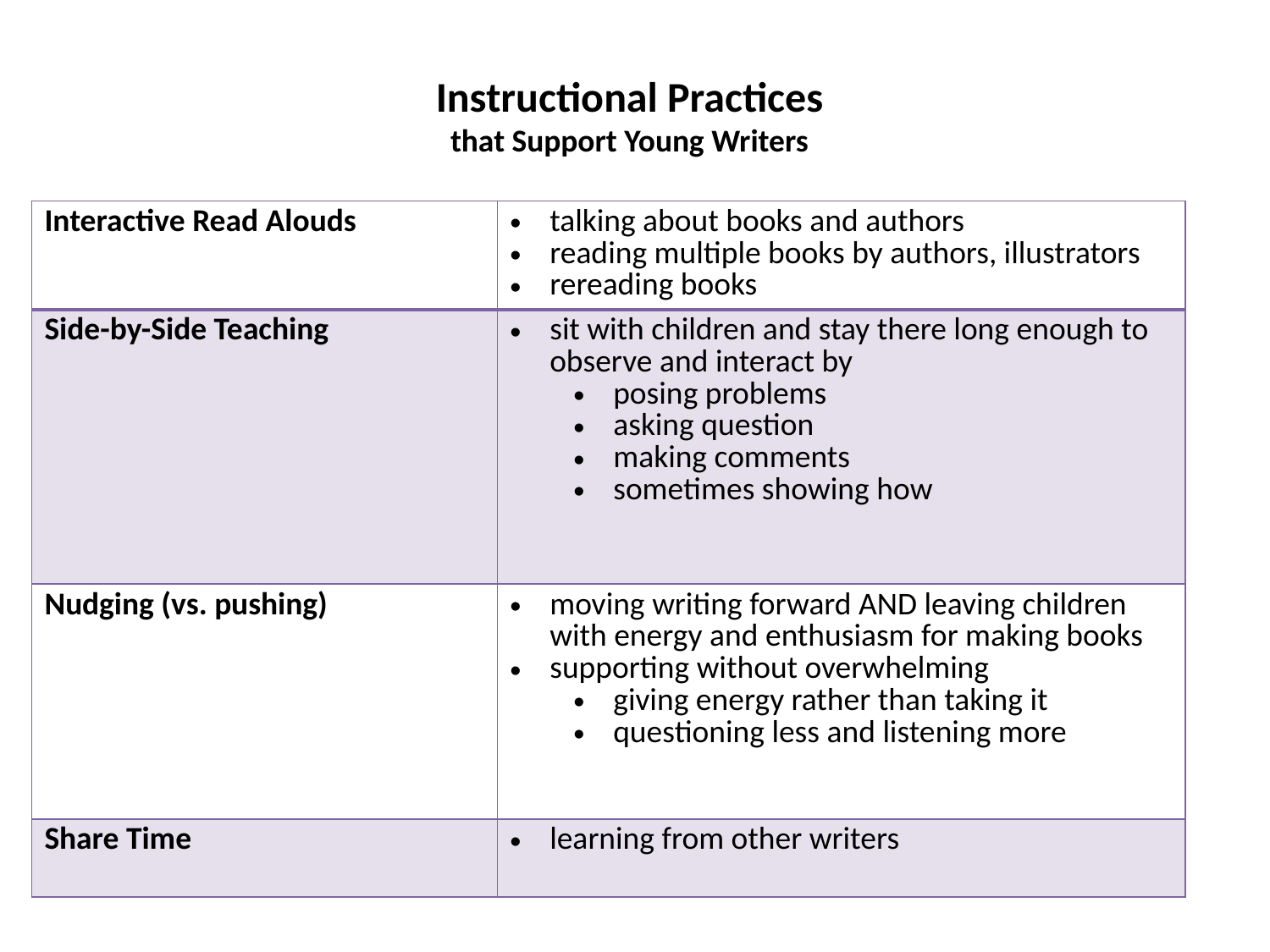

Instructional Practices
that Support Young Writers
| Interactive Read Alouds | talking about books and authors reading multiple books by authors, illustrators rereading books |
| --- | --- |
| Side-by-Side Teaching | sit with children and stay there long enough to observe and interact by posing problems asking question making comments sometimes showing how |
| Nudging (vs. pushing) | moving writing forward AND leaving children with energy and enthusiasm for making books supporting without overwhelming giving energy rather than taking it questioning less and listening more |
| Share Time | learning from other writers |